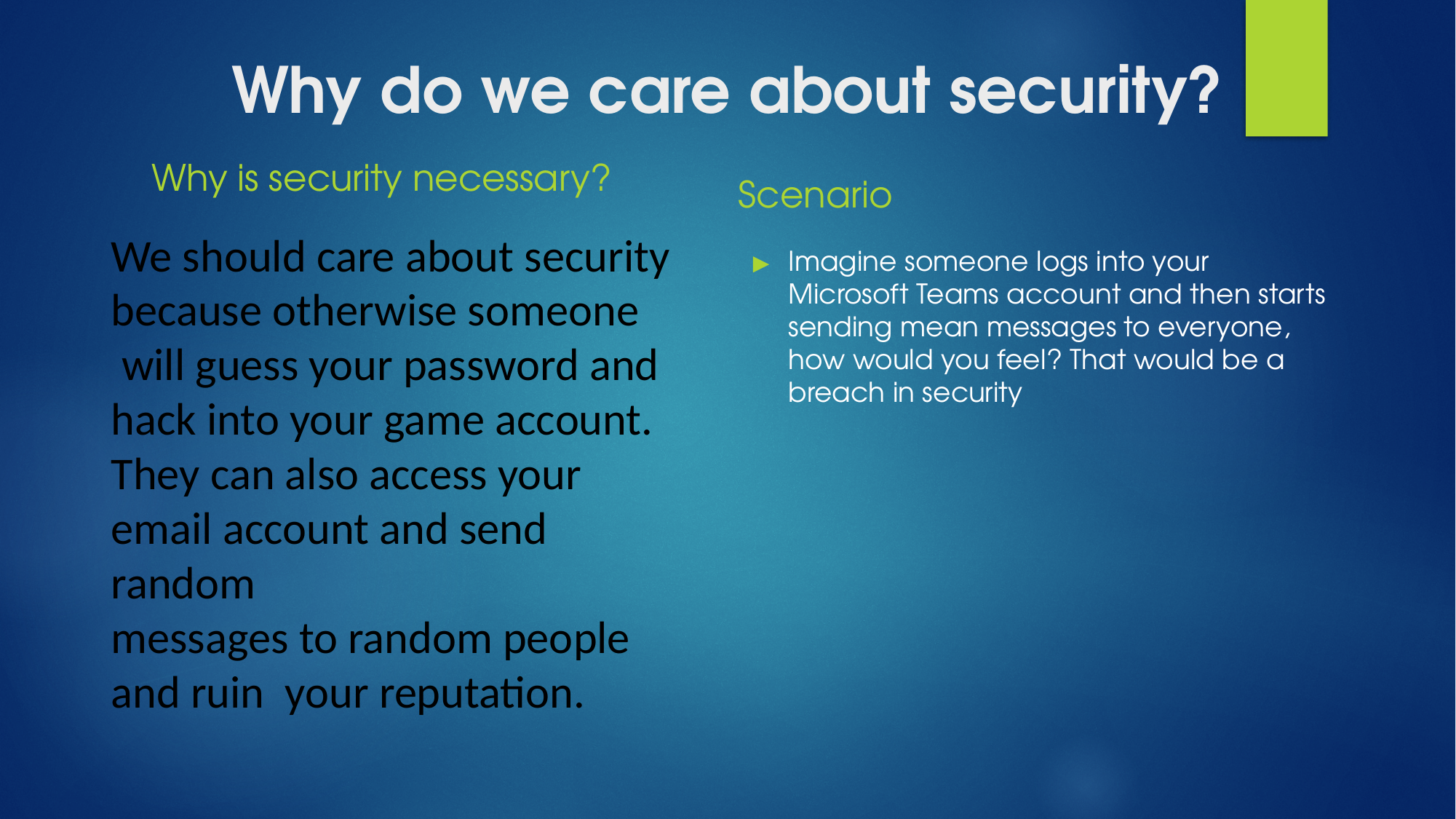

# Why do we care about security?
Scenario
Why is security necessary?
Imagine someone logs into your  Microsoft Teams account and then starts sending mean messages to everyone, how would you feel? That would be a breach in security

We should care about security because otherwise someone
 will guess your password and hack into your game account.
They can also access your email account and send random
messages to random people and ruin  your reputation.